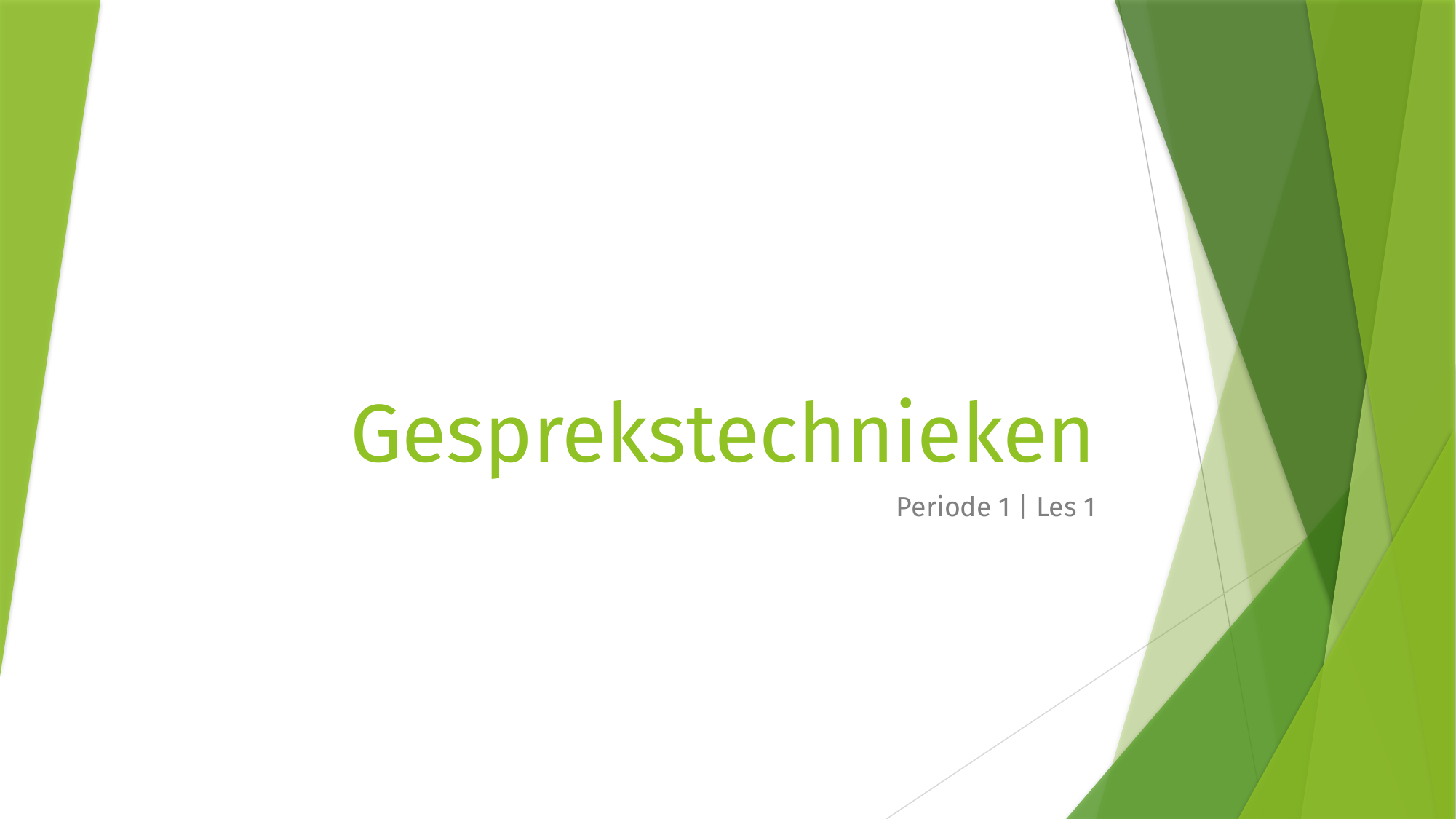

# Gesprekstechnieken
Periode 1 | Les 1